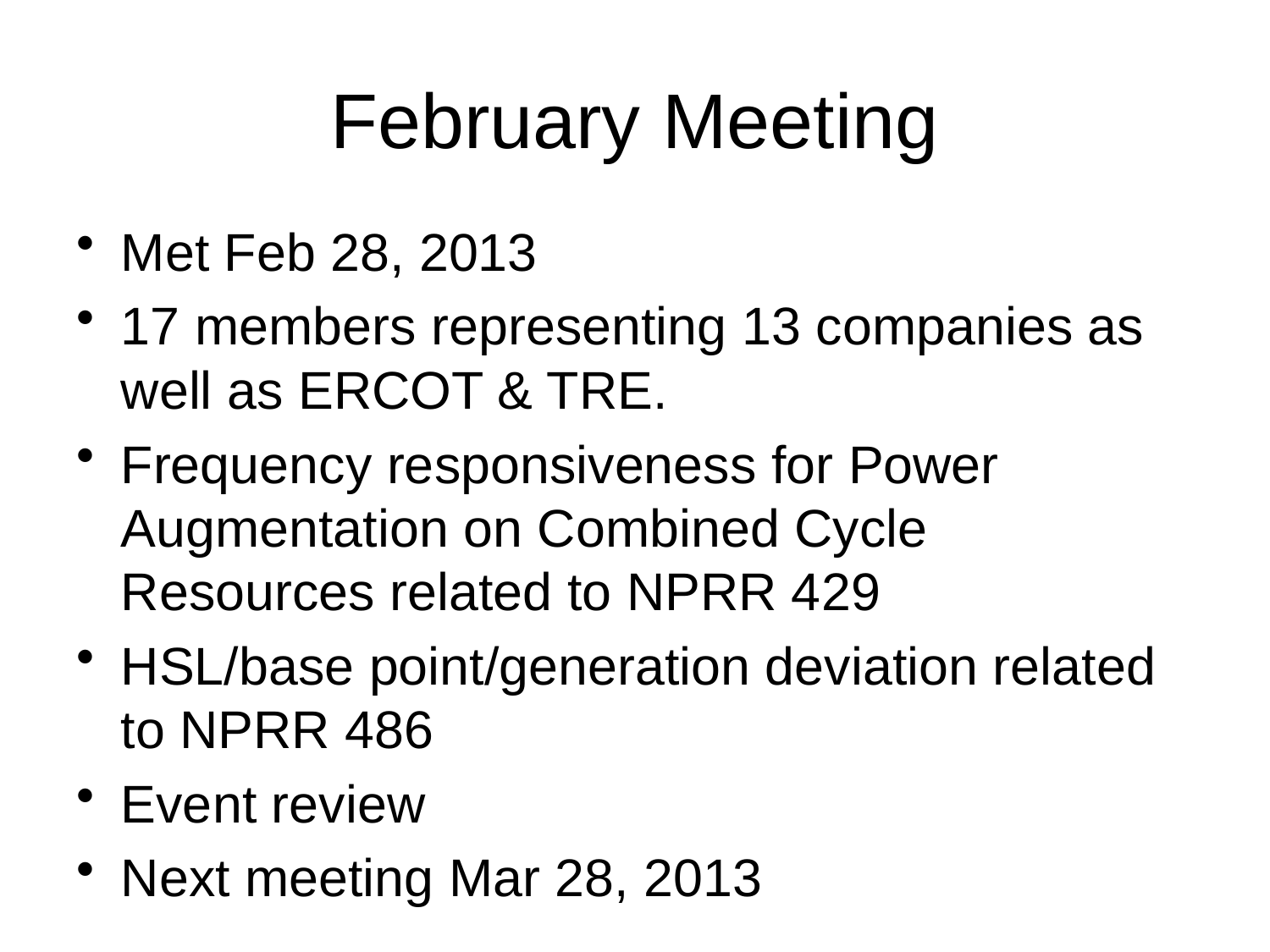

# February Meeting
Met Feb 28, 2013
17 members representing 13 companies as well as ERCOT & TRE.
Frequency responsiveness for Power Augmentation on Combined Cycle Resources related to NPRR 429
HSL/base point/generation deviation related to NPRR 486
Event review
Next meeting Mar 28, 2013